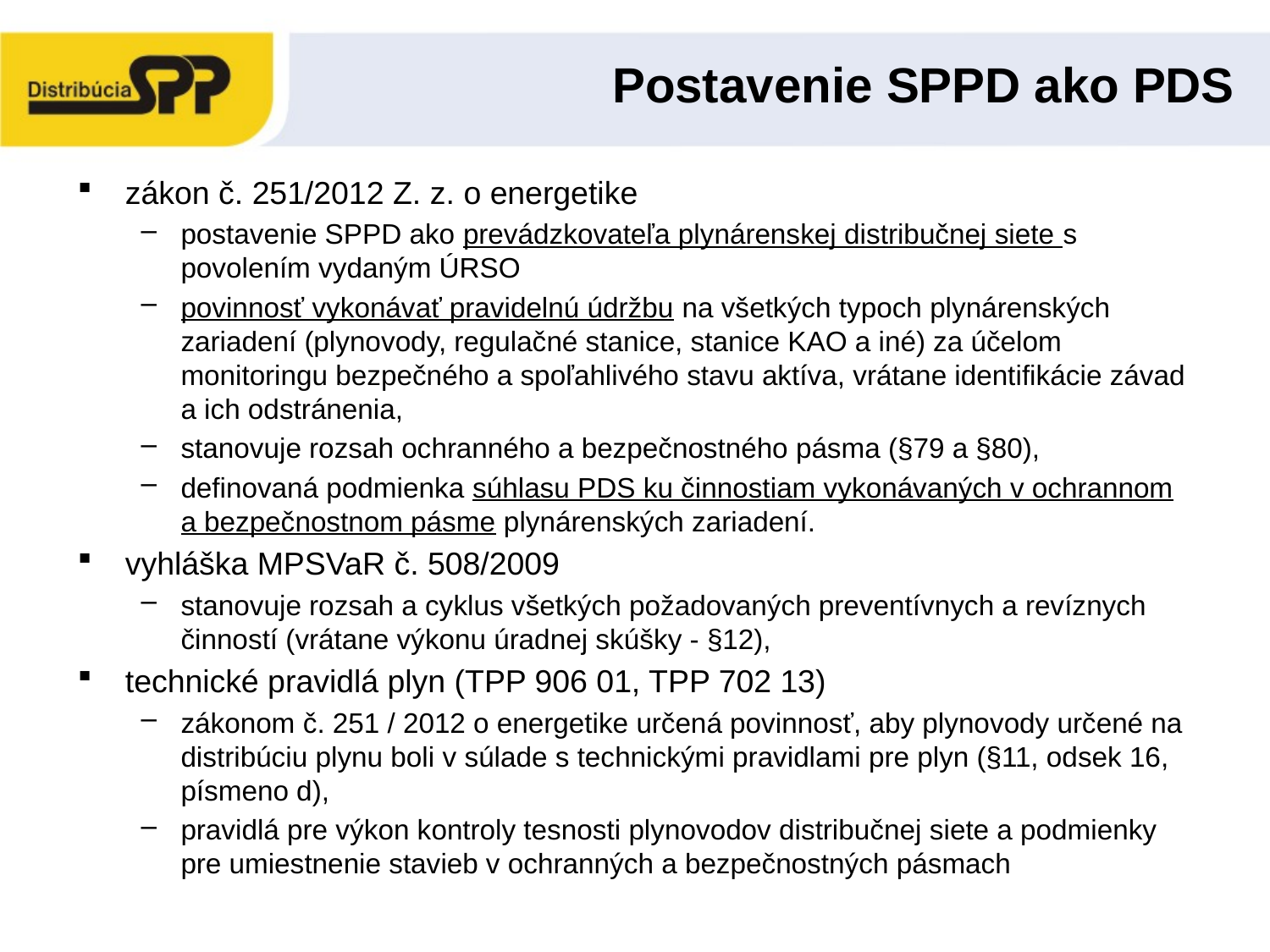

Postavenie SPPD ako PDS
zákon č. 251/2012 Z. z. o energetike
postavenie SPPD ako prevádzkovateľa plynárenskej distribučnej siete s povolením vydaným ÚRSO
povinnosť vykonávať pravidelnú údržbu na všetkých typoch plynárenských zariadení (plynovody, regulačné stanice, stanice KAO a iné) za účelom monitoringu bezpečného a spoľahlivého stavu aktíva, vrátane identifikácie závad a ich odstránenia,
stanovuje rozsah ochranného a bezpečnostného pásma (§79 a §80),
definovaná podmienka súhlasu PDS ku činnostiam vykonávaných v ochrannom a bezpečnostnom pásme plynárenských zariadení.
vyhláška MPSVaR č. 508/2009
stanovuje rozsah a cyklus všetkých požadovaných preventívnych a revíznych činností (vrátane výkonu úradnej skúšky - §12),
technické pravidlá plyn (TPP 906 01, TPP 702 13)
zákonom č. 251 / 2012 o energetike určená povinnosť, aby plynovody určené na distribúciu plynu boli v súlade s technickými pravidlami pre plyn (§11, odsek 16, písmeno d),
pravidlá pre výkon kontroly tesnosti plynovodov distribučnej siete a podmienky pre umiestnenie stavieb v ochranných a bezpečnostných pásmach